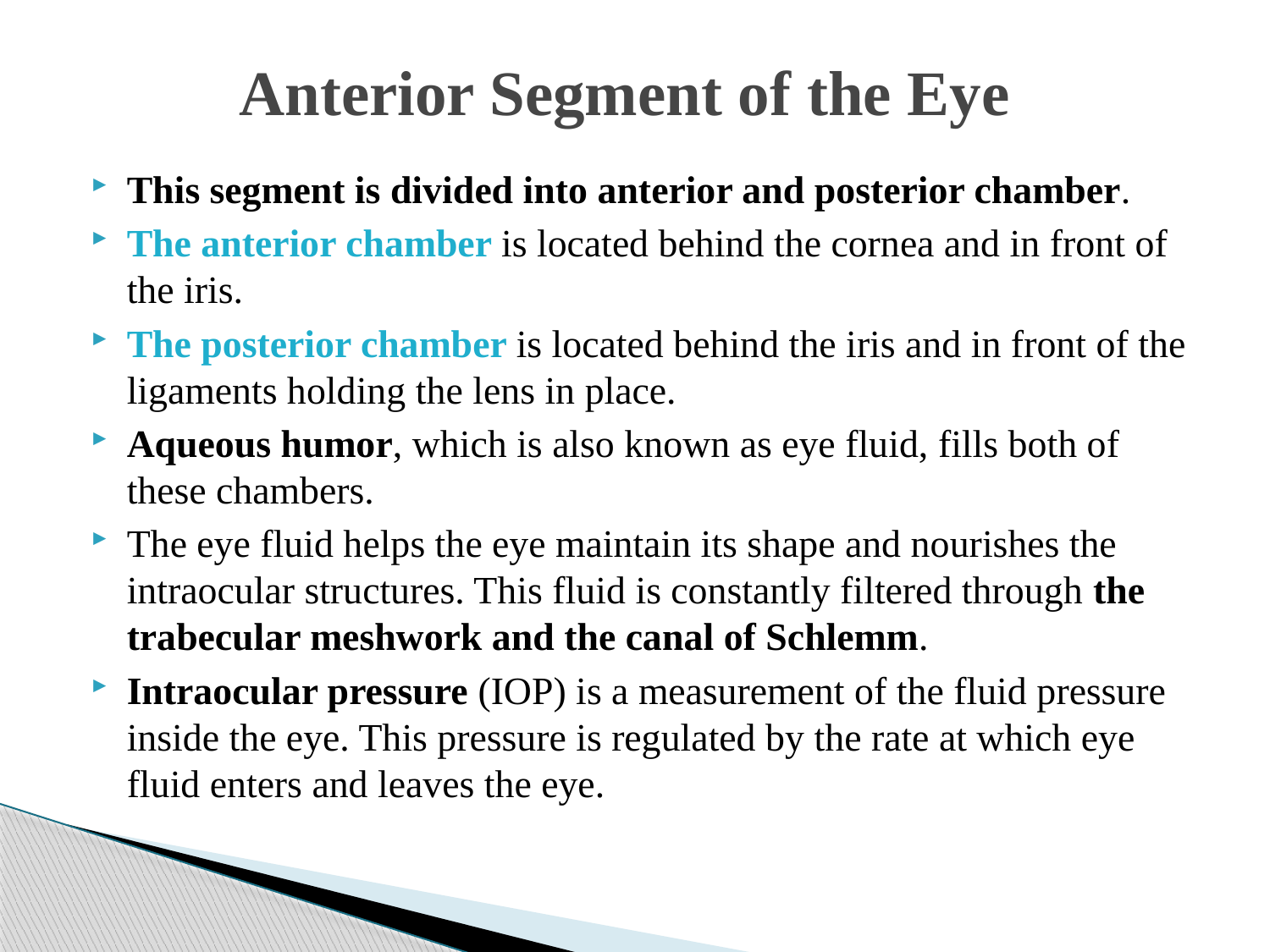

# Anterior Segment of the Eye
This segment is divided into anterior and posterior chamber.
The anterior chamber is located behind the cornea and in front of the iris.
The posterior chamber is located behind the iris and in front of the ligaments holding the lens in place.
Aqueous humor, which is also known as eye fluid, fills both of these chambers.
The eye fluid helps the eye maintain its shape and nourishes the intraocular structures. This fluid is constantly filtered through the trabecular meshwork and the canal of Schlemm.
Intraocular pressure (IOP) is a measurement of the fluid pressure inside the eye. This pressure is regulated by the rate at which eye fluid enters and leaves the eye.